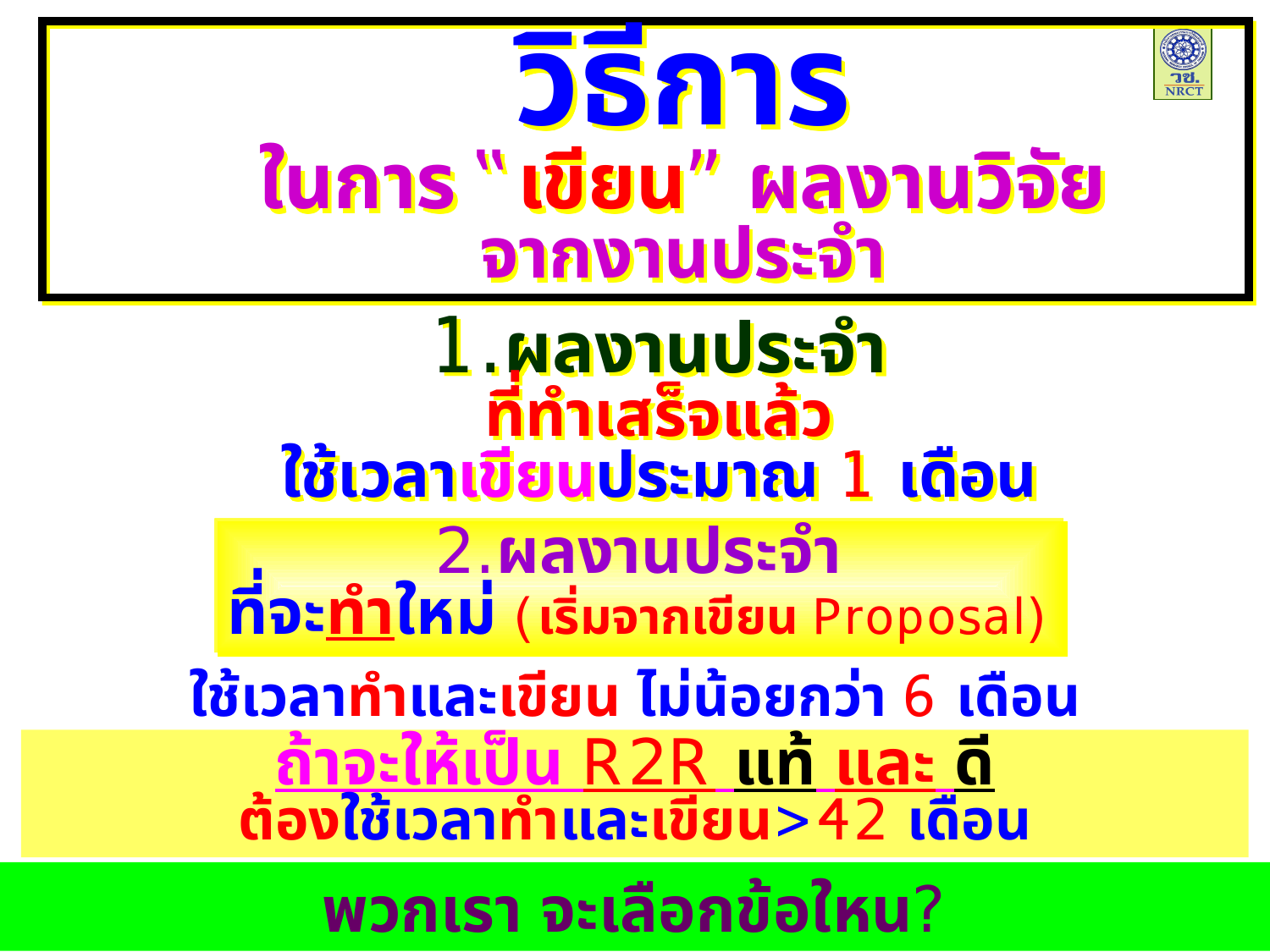

วิธีการ
ในการ “เขียน” ผลงานวิจัย
จากงานประจำ
1.ผลงานประจำ
ที่ทำเสร็จแล้ว
ใช้เวลาเขียนประมาณ 1 เดือน
2.ผลงานประจำ
ที่จะทำใหม่ (เริ่มจากเขียน Proposal)
ใช้เวลาทำและเขียน ไม่น้อยกว่า 6 เดือน
ถ้าจะให้เป็น R2R แท้ และ ดี
ต้องใช้เวลาทำและเขียน>42 เดือน
พวกเรา จะเลือกข้อใหน?